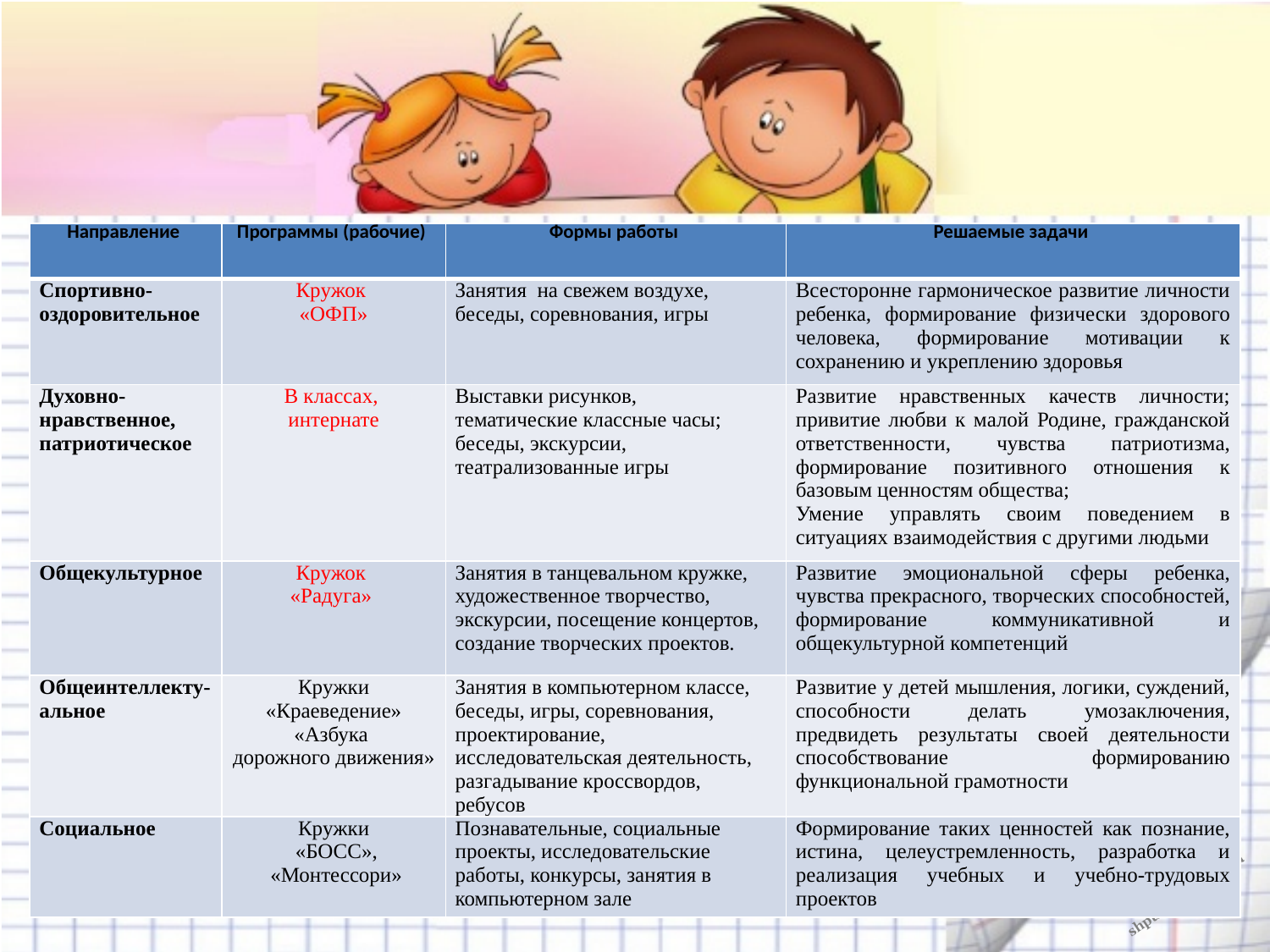

| Направление | Программы (рабочие) | Формы работы | Решаемые задачи |
| --- | --- | --- | --- |
| Спортивно-оздоровительное | Кружок «ОФП» | Занятия на свежем воздухе, беседы, соревнования, игры | Всесторонне гармоническое развитие личности ребенка, формирование физически здорового человека, формирование мотивации к сохранению и укреплению здоровья |
| Духовно-нравственное, патриотическое | В классах, интернате | Выставки рисунков, тематические классные часы; беседы, экскурсии, театрализованные игры | Развитие нравственных качеств личности; привитие любви к малой Родине, гражданской ответственности, чувства патриотизма, формирование позитивного отношения к базовым ценностям общества; Умение управлять своим поведением в ситуациях взаимодействия с другими людьми |
| Общекультурное | Кружок «Радуга» | Занятия в танцевальном кружке, художественное творчество, экскурсии, посещение концертов, создание творческих проектов. | Развитие эмоциональной сферы ребенка, чувства прекрасного, творческих способностей, формирование коммуникативной и общекультурной компетенций |
| Общеинтеллекту-альное | Кружки «Краеведение» «Азбука дорожного движения» | Занятия в компьютерном классе, беседы, игры, соревнования, проектирование, исследовательская деятельность, разгадывание кроссвордов, ребусов | Развитие у детей мышления, логики, суждений, способности делать умозаключения, предвидеть результаты своей деятельности способствование формированию функциональной грамотности |
| Социальное | Кружки «БОСС», «Монтессори» | Познавательные, социальные проекты, исследовательские работы, конкурсы, занятия в компьютерном зале | Формирование таких ценностей как познание, истина, целеустремленность, разработка и реализация учебных и учебно-трудовых проектов |